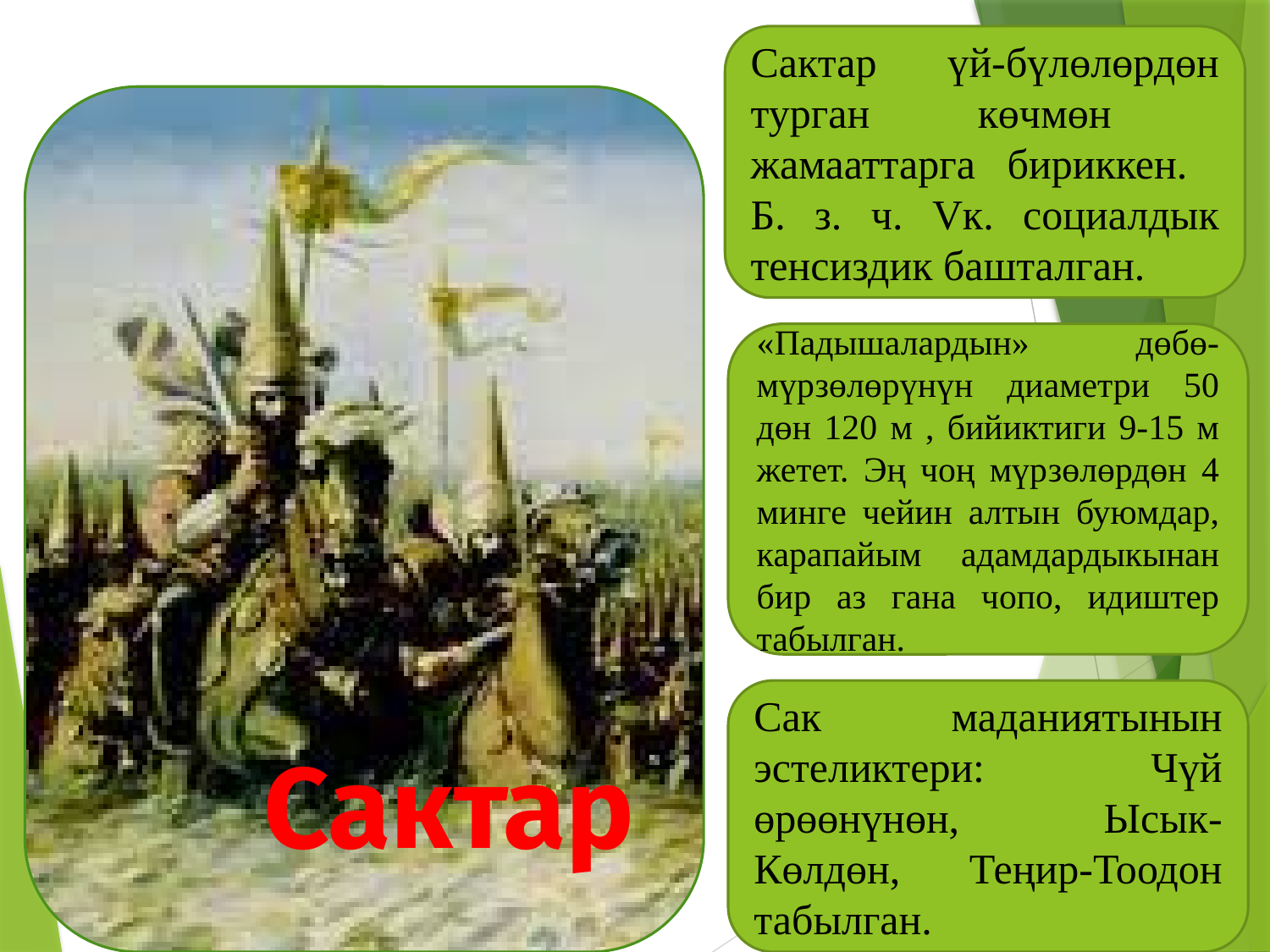

Сактар

Сактар үй-бүлөлөрдөн турган көчмөн  жамааттарга бириккен.  Б. з. ч. Vк. социалдык тенсиздик башталган.
«Падышалардын» дөбө-мүрзөлөрүнүн диаметри 50 дөн 120 м , бийиктиги 9-15 м жетет. Эң чоң мүрзөлөрдөн 4 минге чейин алтын буюмдар, карапайым адамдардыкынан бир аз гана чопо, идиштер табылган.
Сак маданиятынын эстеликтери: Чүй өрөөнүнөн, Ысык-Көлдөн, Теңир-Тоодон табылган.